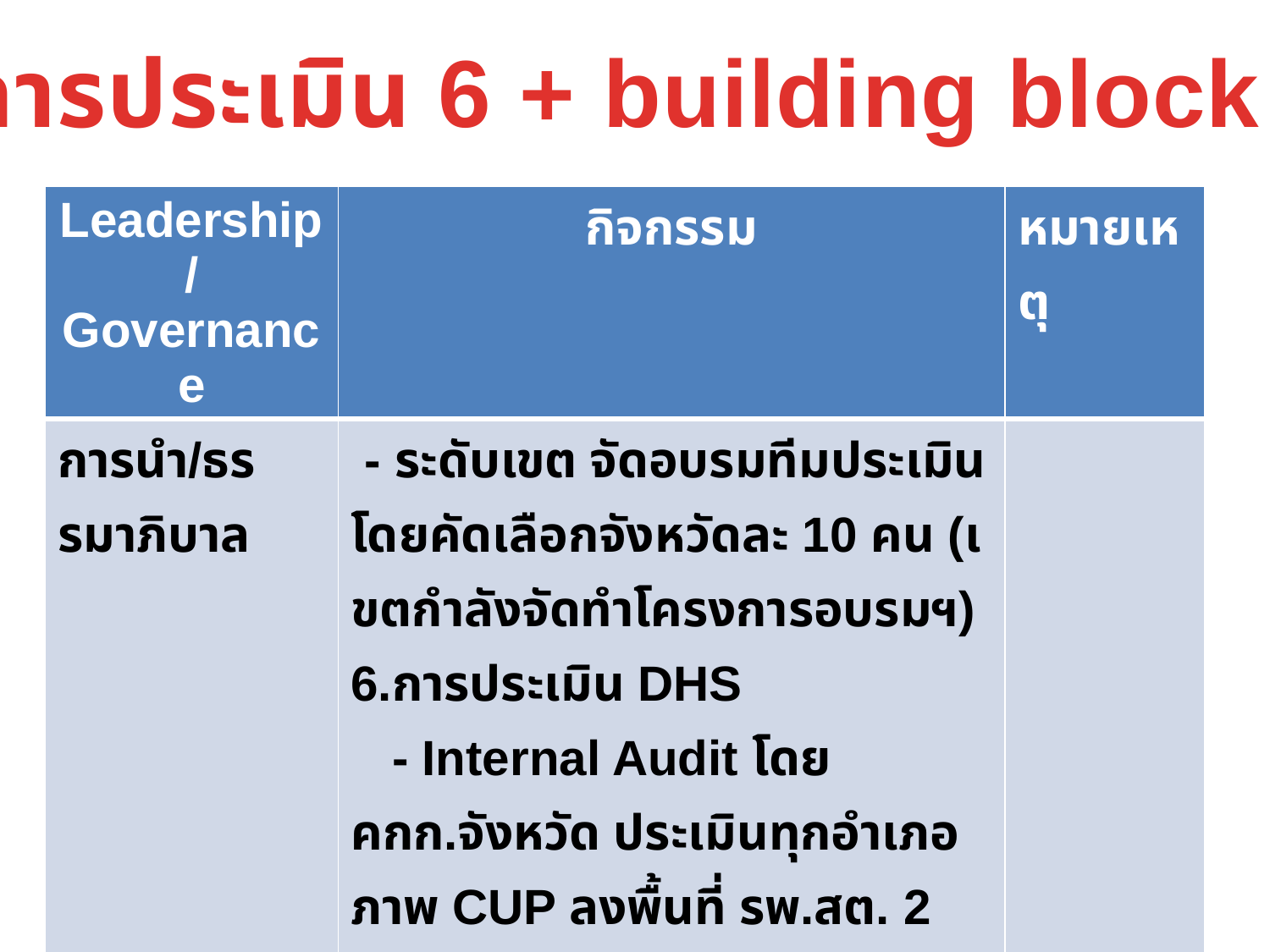

การประเมิน 6 + building block
| Leadership/ Governance | กิจกรรม | หมายเหตุ |
| --- | --- | --- |
| การนำ/ธรรมาภิบาล | - ระดับเขต จัดอบรมทีมประเมิน โดยคัดเลือกจังหวัดละ 10 คน (เขตกำลังจัดทำโครงการอบรมฯ) 6.การประเมิน DHS - Internal Audit โดย คกก.จังหวัด ประเมินทุกอำเภอ ภาพ CUP ลงพื้นที่ รพ.สต. 2 แห่ง / ชุมชน /หมู่บ้าน |  |